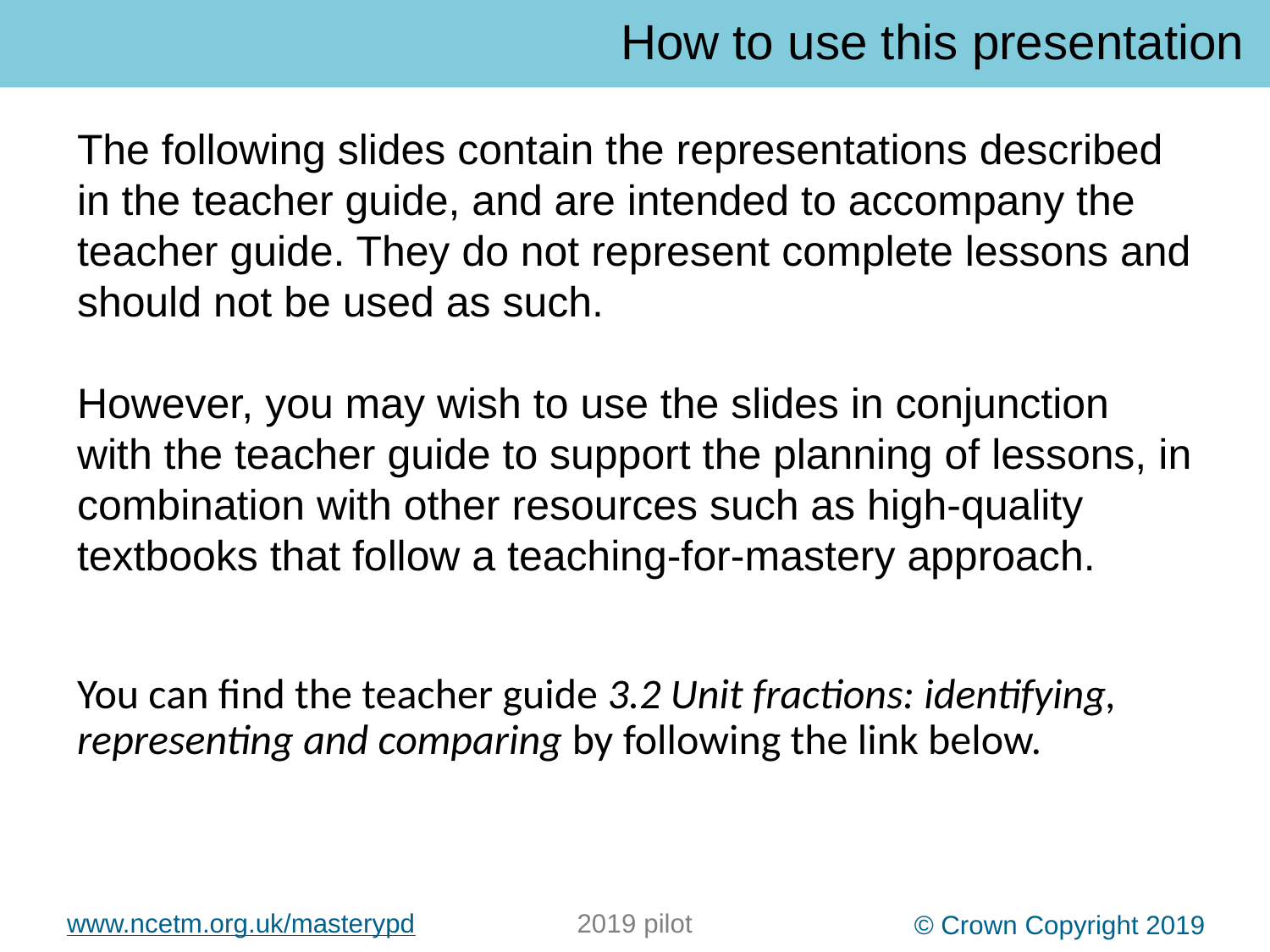

How to use this presentation
You can find the teacher guide 3.2 Unit fractions: identifying, representing and comparing by following the link below.